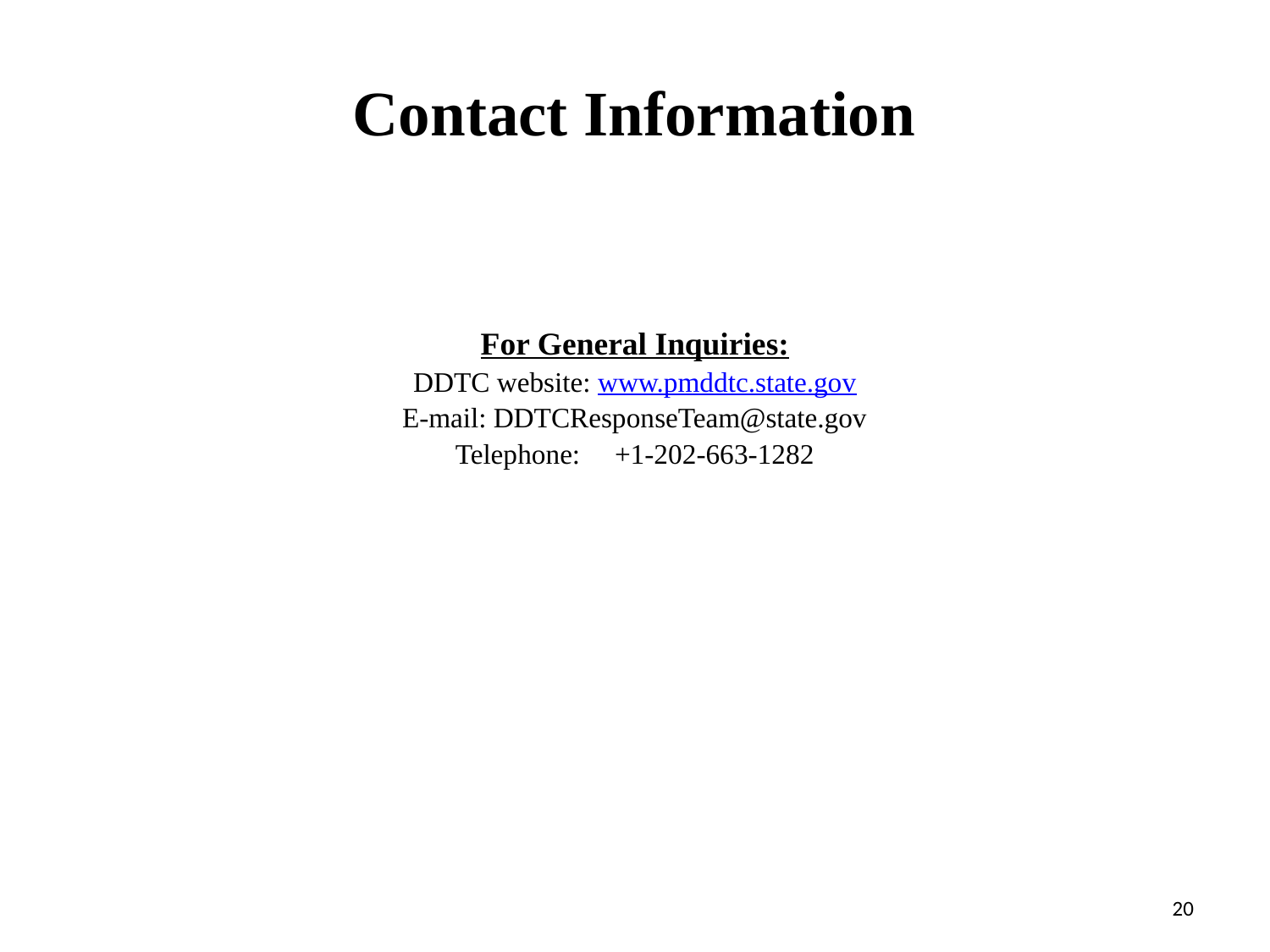

Contact Information

For General Inquiries:
DDTC website: www.pmddtc.state.gov
E-mail: DDTCResponseTeam@state.gov
Telephone:	+1-202-663-1282

20